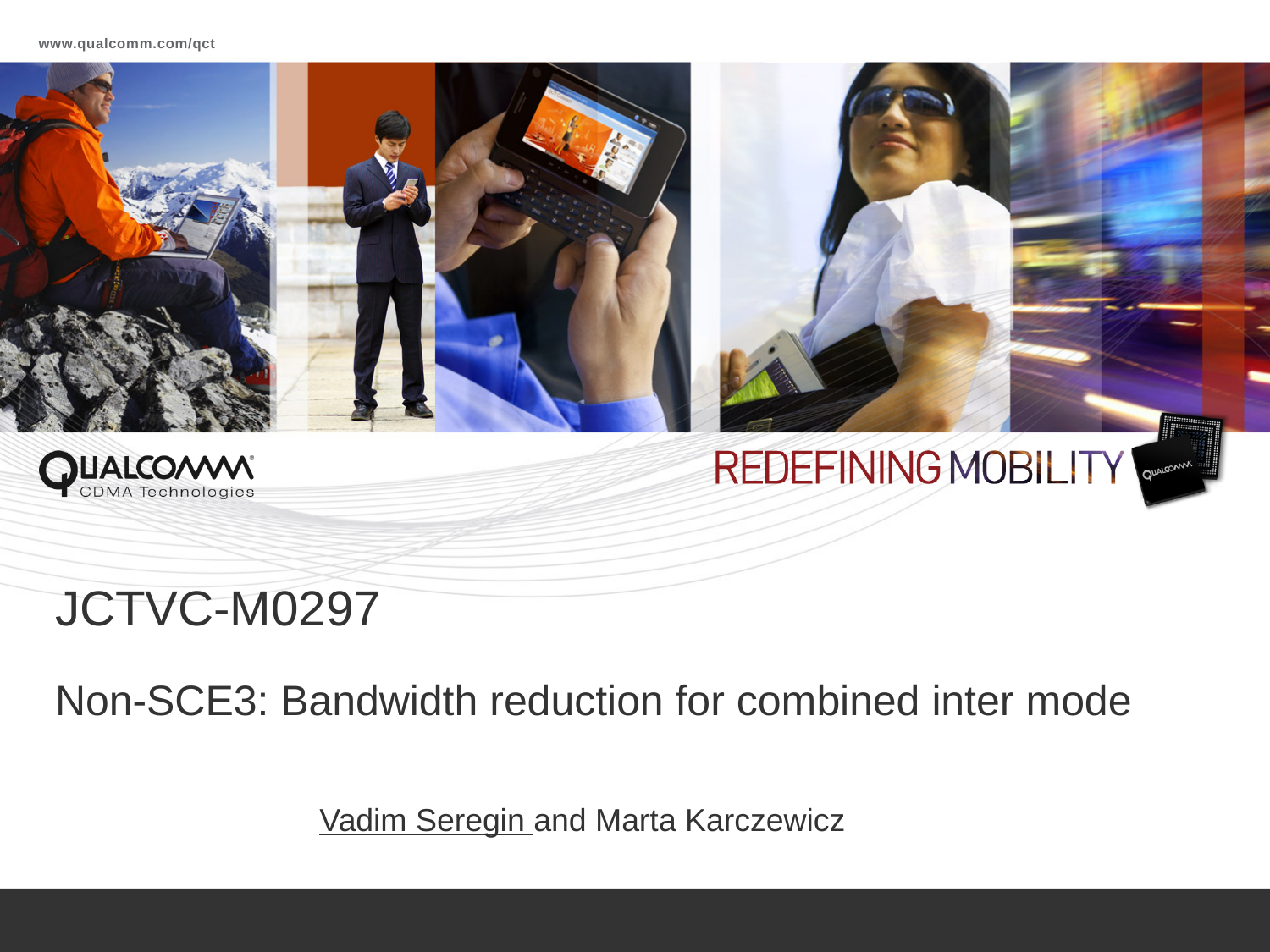

# JCTVC-M0297 Non-SCE3: Bandwidth reduction for combined inter mode
Vadim Seregin and Marta Karczewicz